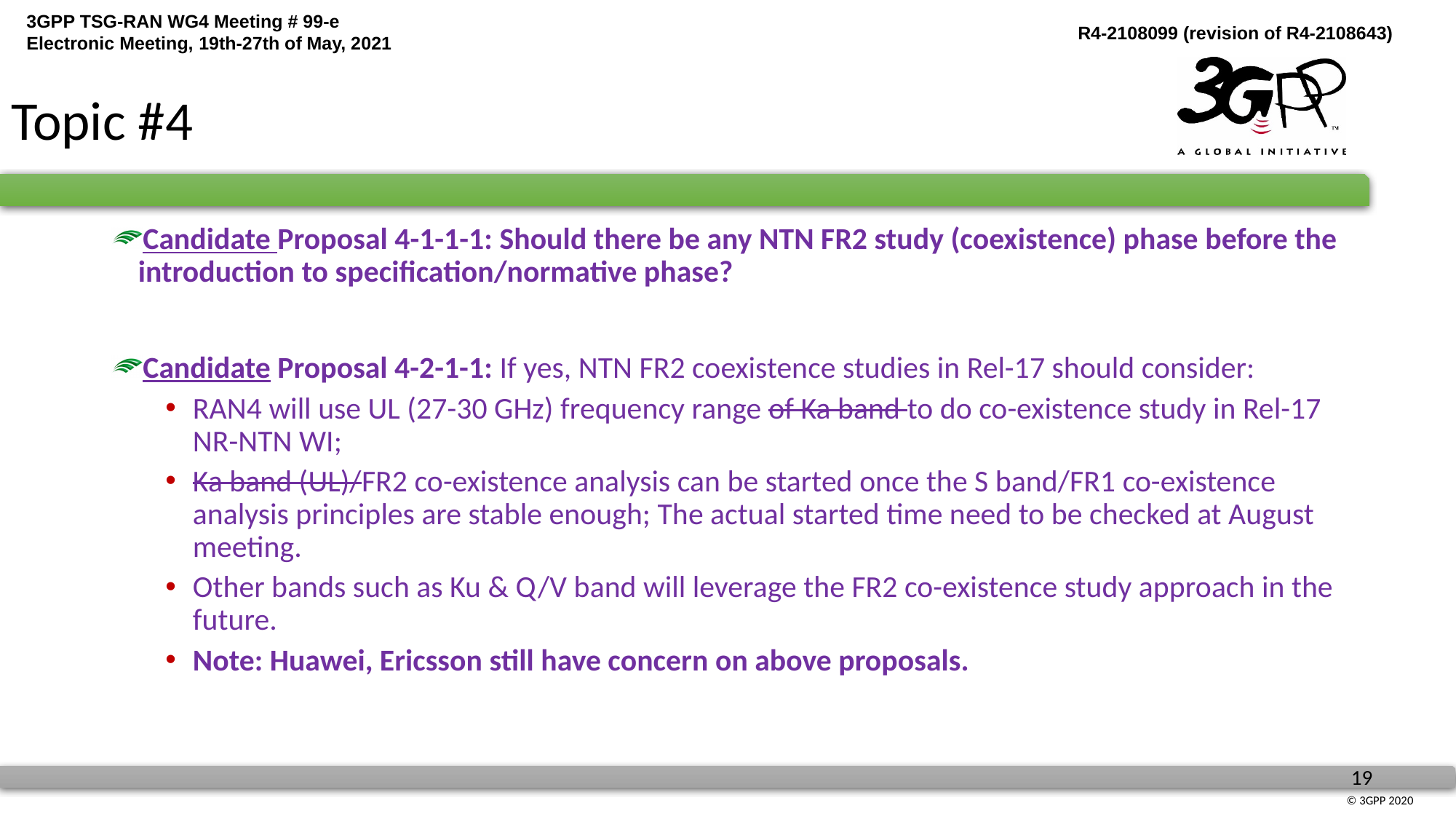

# Topic #4
Candidate Proposal 4-1-1-1: Should there be any NTN FR2 study (coexistence) phase before the introduction to specification/normative phase?

Candidate Proposal 4-2-1-1: If yes, NTN FR2 coexistence studies in Rel-17 should consider:
RAN4 will use UL (27-30 GHz) frequency range of Ka band to do co-existence study in Rel-17 NR-NTN WI;
Ka band (UL)/FR2 co-existence analysis can be started once the S band/FR1 co-existence analysis principles are stable enough; The actual started time need to be checked at August meeting.
Other bands such as Ku & Q/V band will leverage the FR2 co-existence study approach in the future.
Note: Huawei, Ericsson still have concern on above proposals.